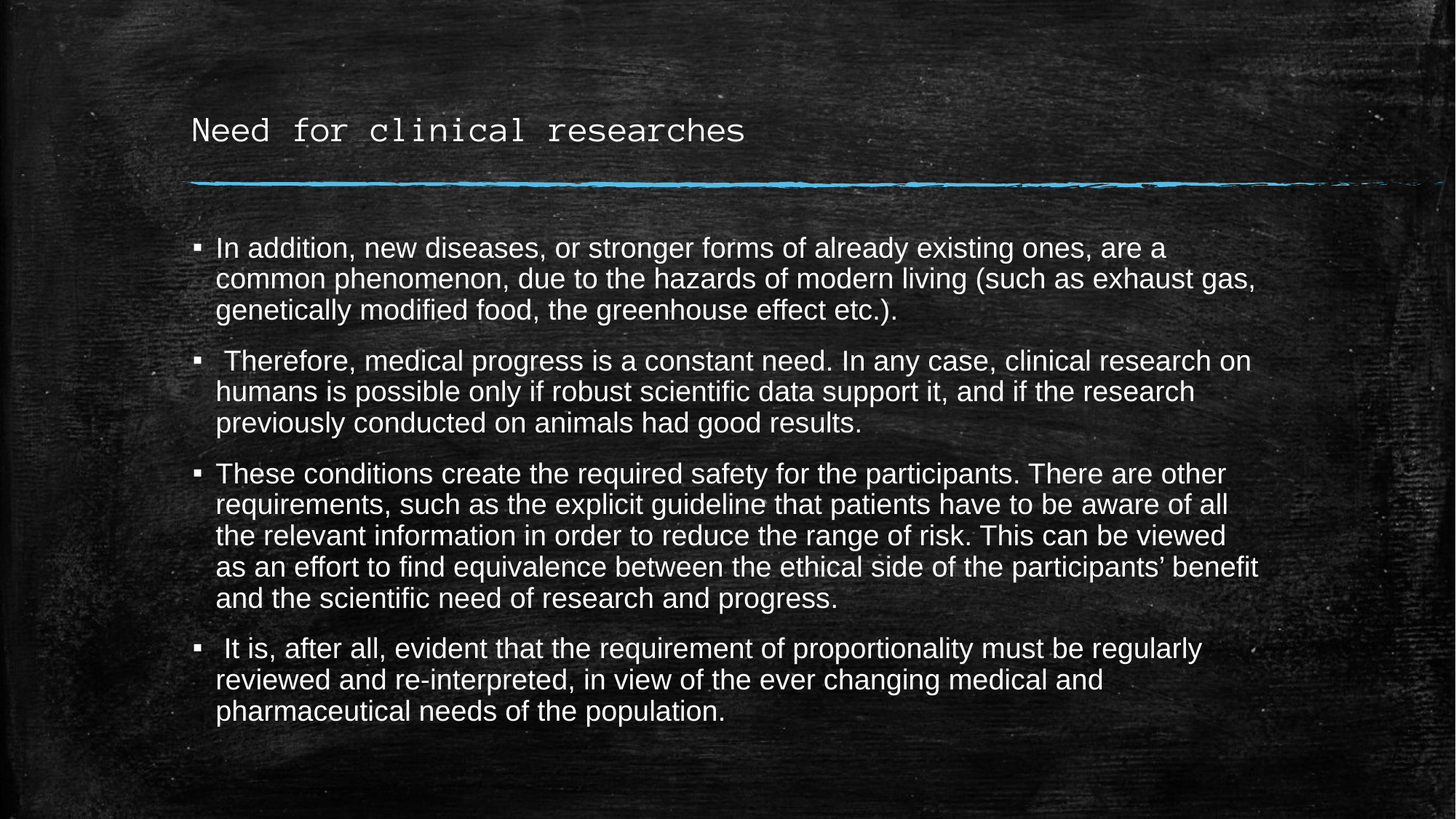

# Need for clinical researches
In addition, new diseases, or stronger forms of already existing ones, are a common phenomenon, due to the hazards of modern living (such as exhaust gas, genetically modified food, the greenhouse effect etc.).
 Therefore, medical progress is a constant need. In any case, clinical research on humans is possible only if robust scientific data support it, and if the research previously conducted on animals had good results.
These conditions create the required safety for the participants. There are other requirements, such as the explicit guideline that patients have to be aware of all the relevant information in order to reduce the range of risk. This can be viewed as an effort to find equivalence between the ethical side of the participants’ benefit and the scientific need of research and progress.
 It is, after all, evident that the requirement of proportionality must be regularly reviewed and re-interpreted, in view of the ever changing medical and pharmaceutical needs of the population.